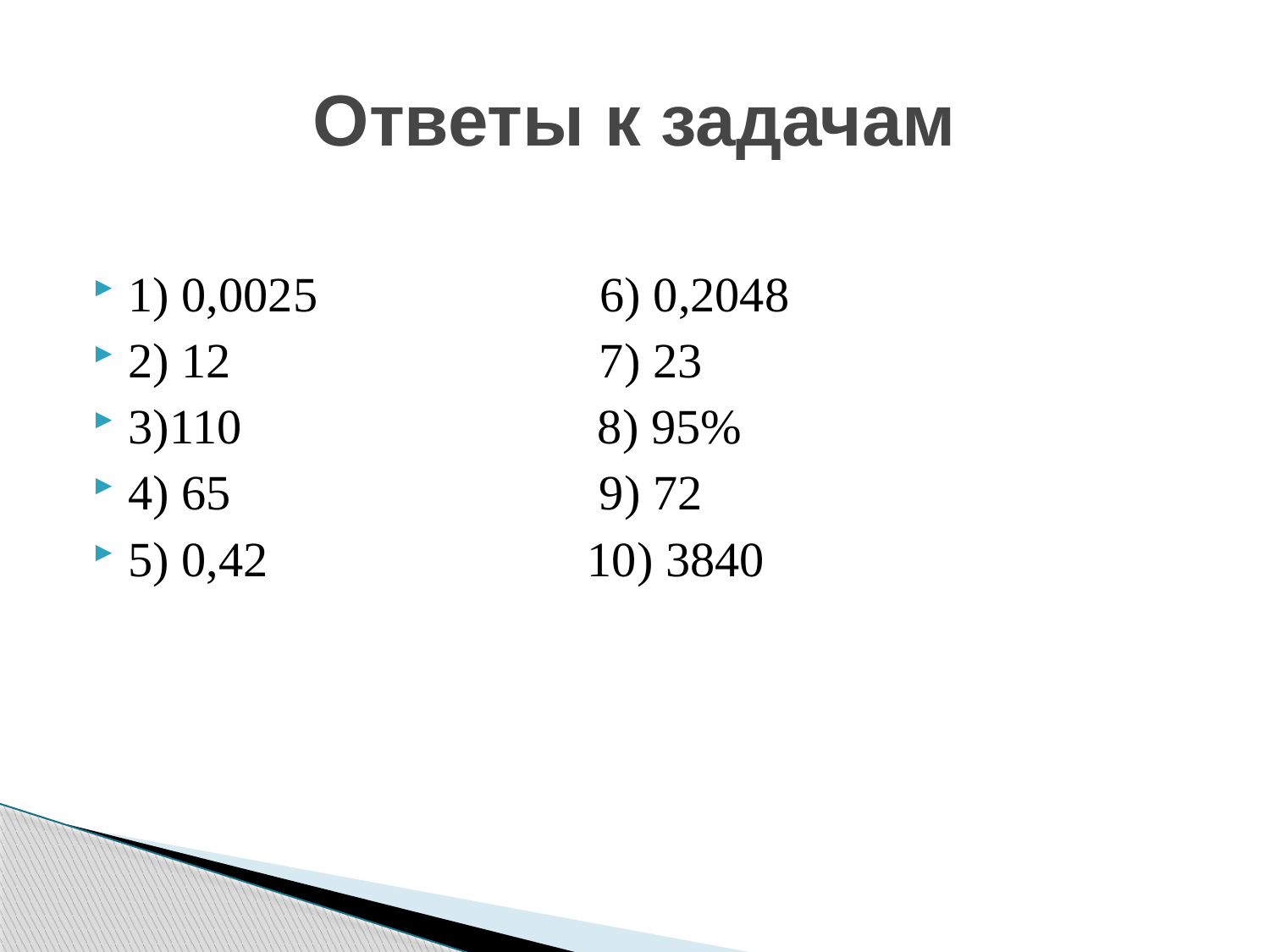

# Ответы к задачам
1) 0,0025                       6) 0,2048
2) 12                              7) 23
3)110                             8) 95%
4) 65                              9) 72
5) 0,42                          10) 3840